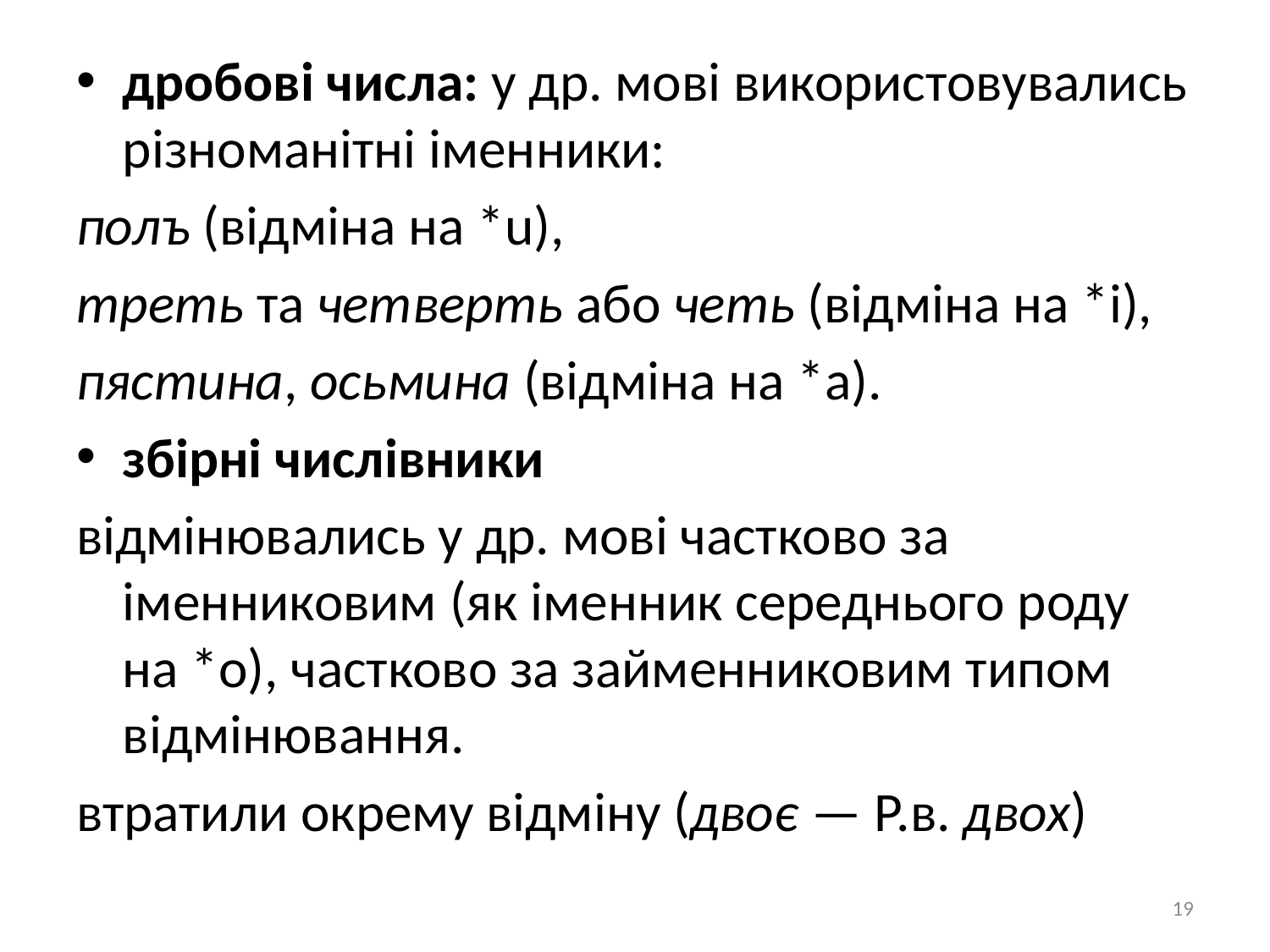

дробові числа: у др. мові використовувались різноманітні іменники:
полъ (відміна на *u),
треть та четверть або четь (відміна на *і),
пястина, осьмина (відміна на *а).
збірні числівники
відмінювались у др. мові частково за іменниковим (як іменник середнього роду на *о), частково за займенниковим типом відмінювання.
втратили окрему відміну (двоє — Р.в. двох)
19